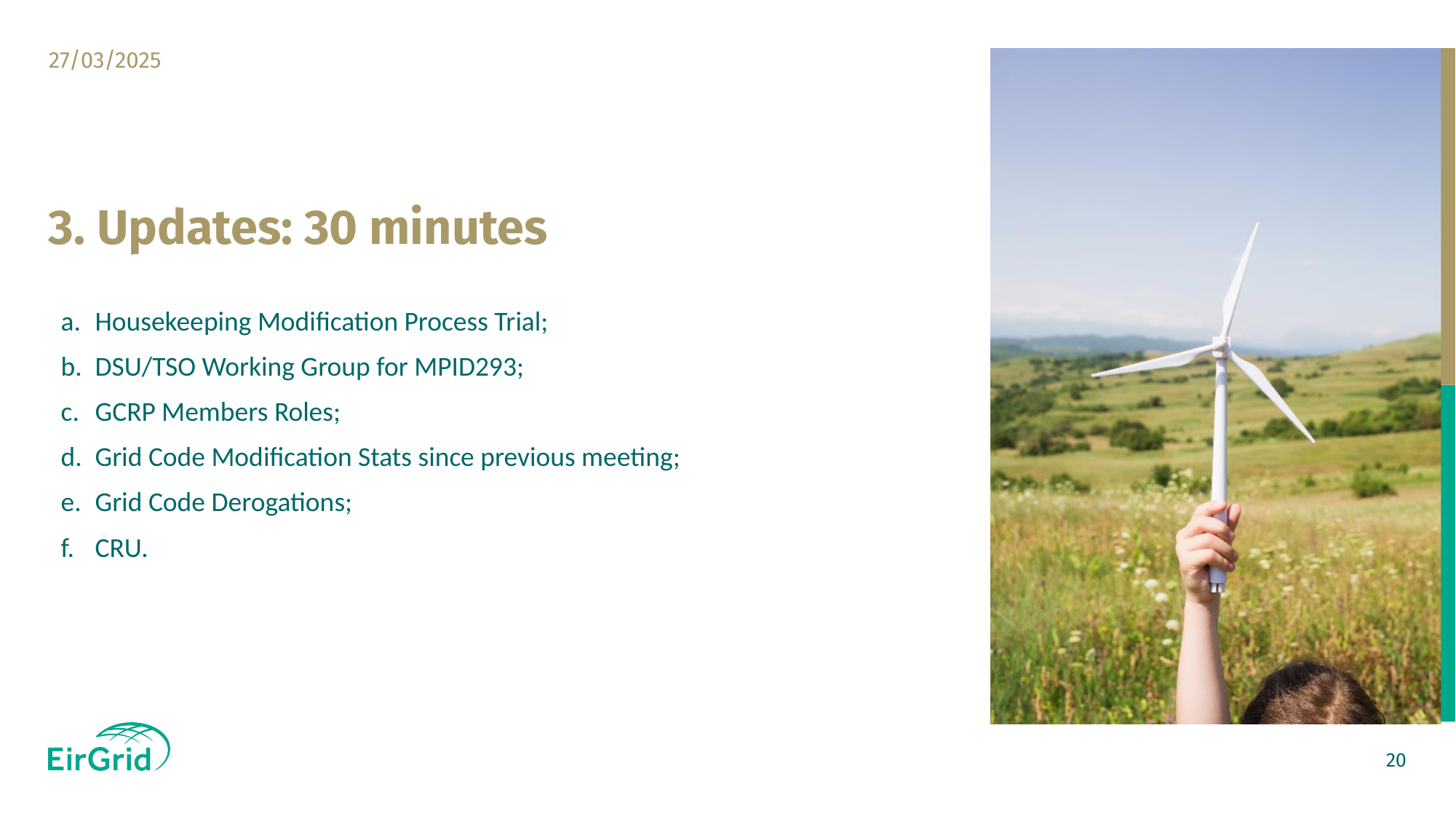

27/03/2025
# 3. Updates: 30 minutes
Housekeeping Modification Process Trial;
DSU/TSO Working Group for MPID293;
GCRP Members Roles;
Grid Code Modification Stats since previous meeting;
Grid Code Derogations;
CRU.
20